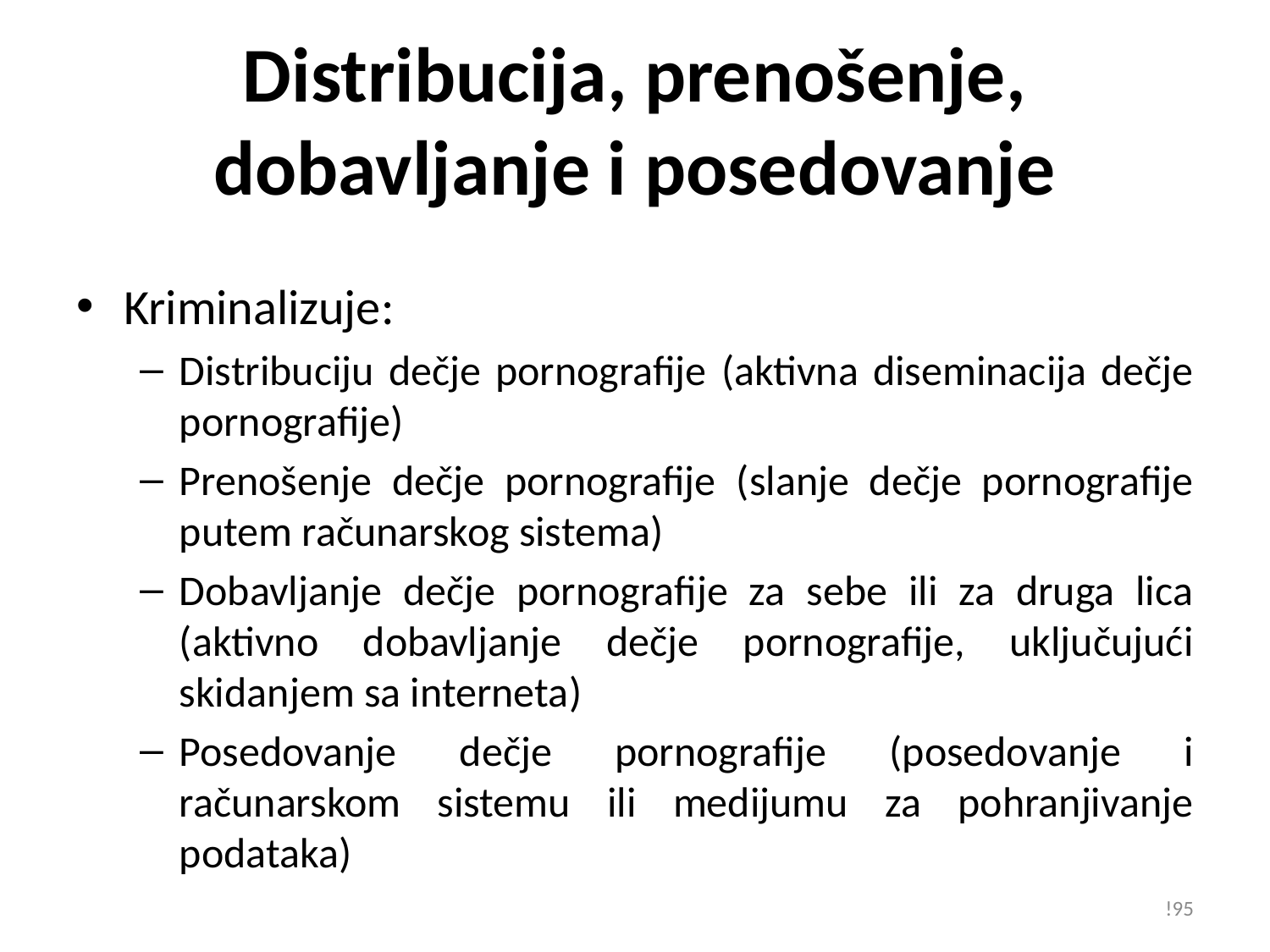

# Distribucija, prenošenje, dobavljanje i posedovanje
Kriminalizuje:
Distribuciju dečje pornografije (aktivna diseminacija dečje pornografije)
Prenošenje dečje pornografije (slanje dečje pornografije putem računarskog sistema)
Dobavljanje dečje pornografije za sebe ili za druga lica (aktivno dobavljanje dečje pornografije, uključujući skidanjem sa interneta)
Posedovanje dečje pornografije (posedovanje i računarskom sistemu ili medijumu za pohranjivanje podataka)
!95